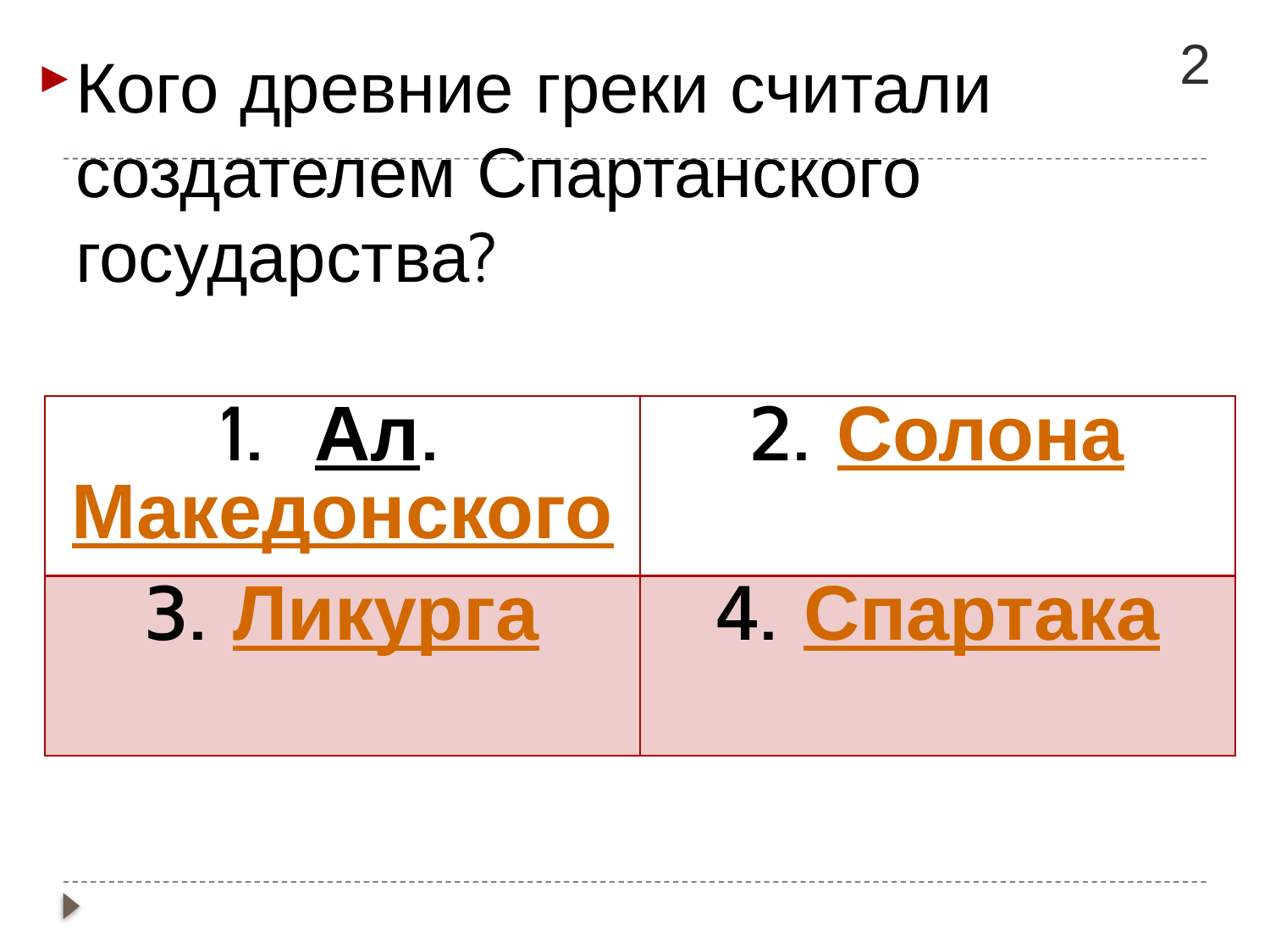

# 2
Кого древние греки считали создателем Спартанского государства?
| 1. Ал. Македонского | 2. Солона |
| --- | --- |
| 3. Ликурга | 4. Спартака |